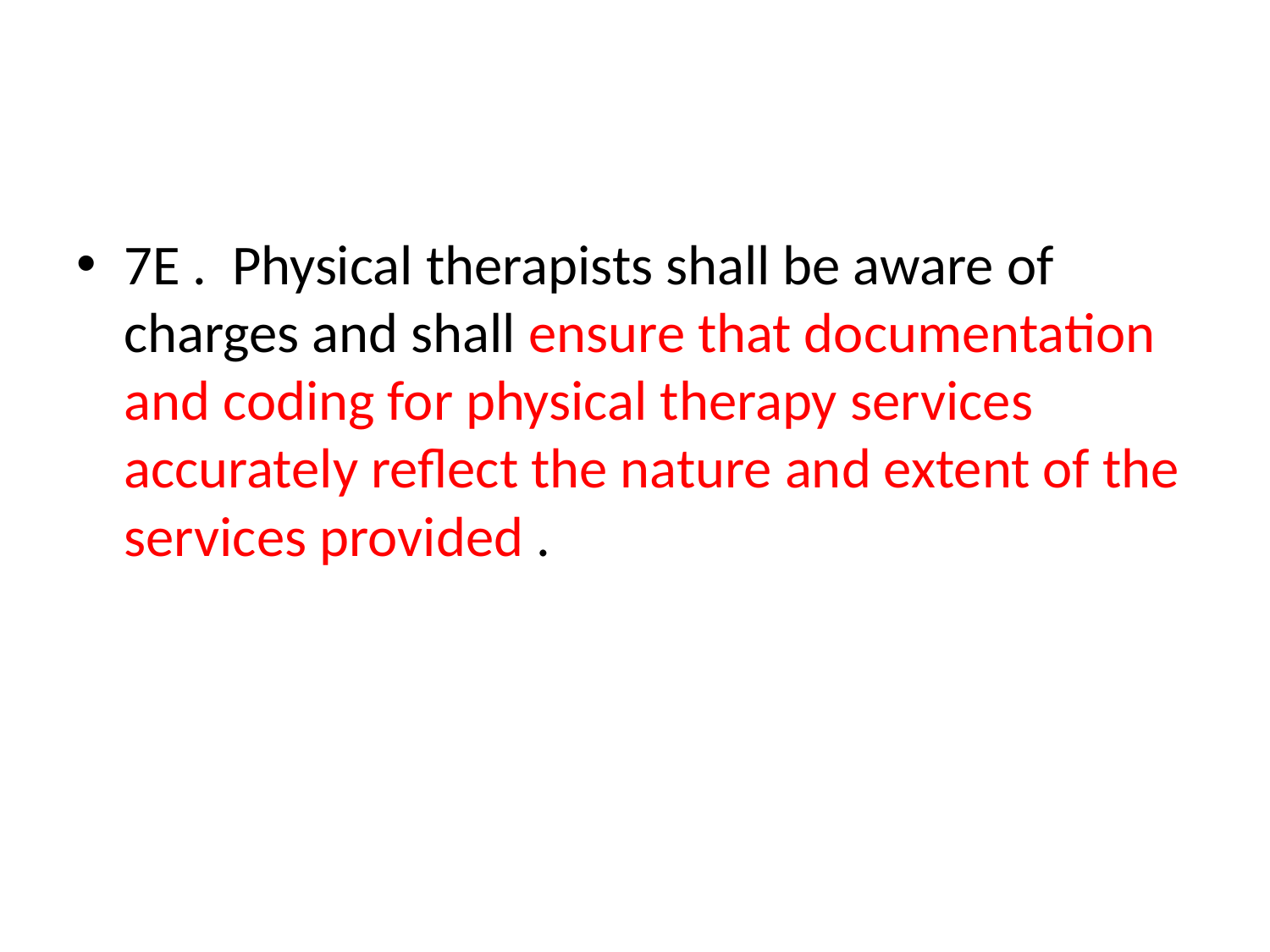

#
7E .  Physical therapists shall be aware of charges and shall ensure that documentation and coding for physical therapy services accurately reflect the nature and extent of the services provided .